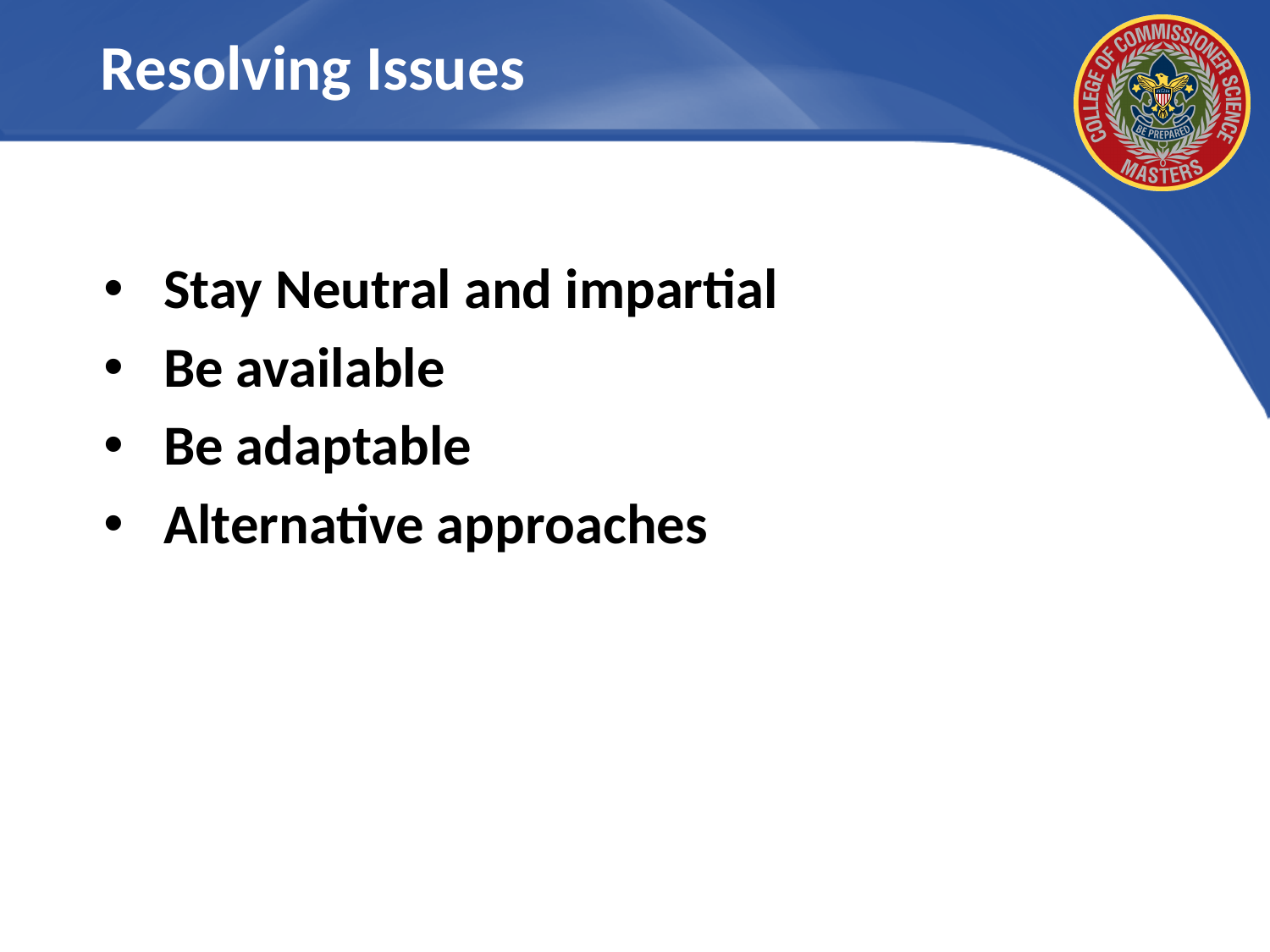

# Resolving Issues
Stay Neutral and impartial
Be available
Be adaptable
Alternative approaches